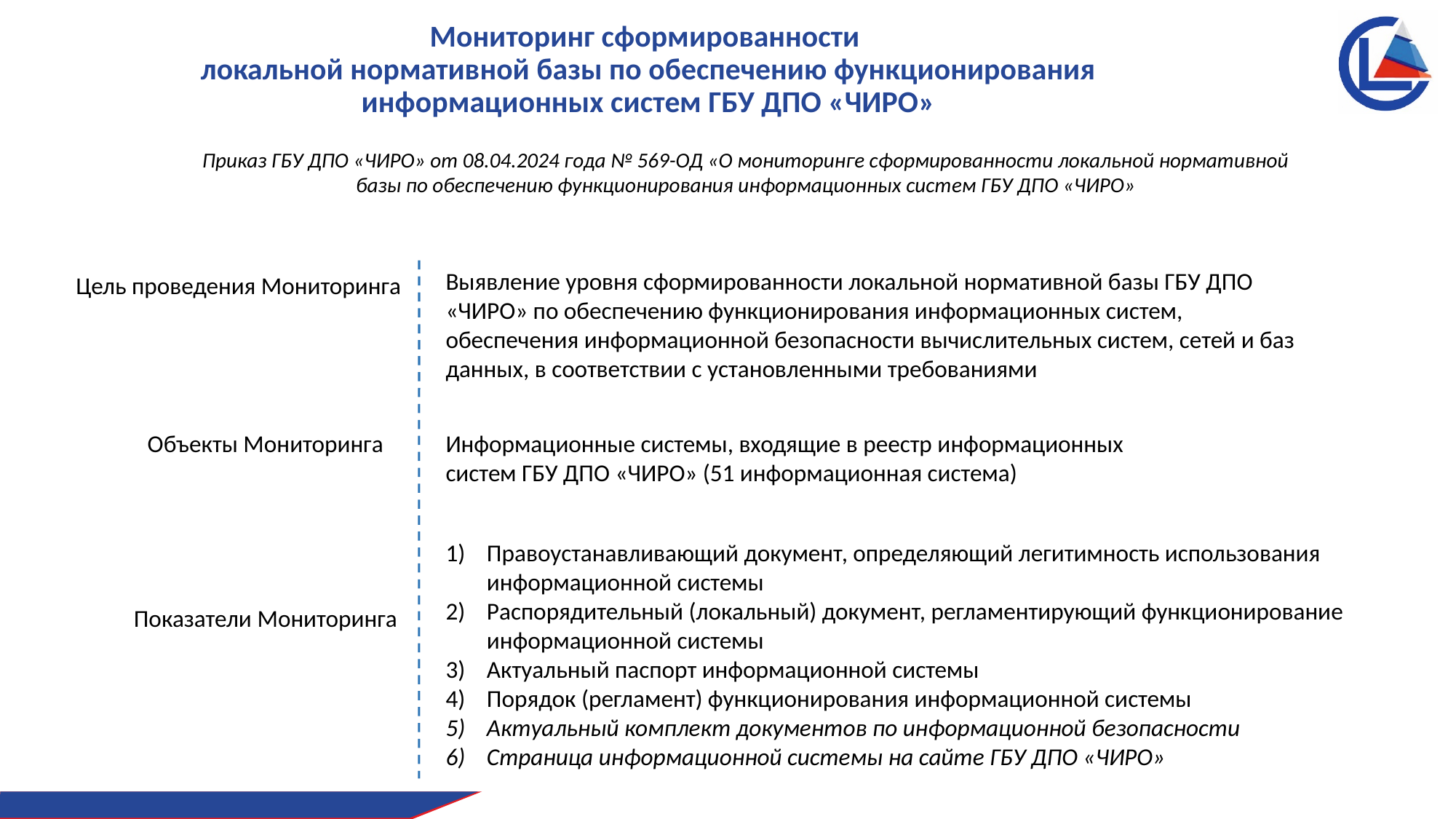

# Мониторинг сформированности локальной нормативной базы по обеспечению функционирования информационных систем ГБУ ДПО «ЧИРО»
Приказ ГБУ ДПО «ЧИРО» от 08.04.2024 года № 569-ОД «О мониторинге сформированности локальной нормативной базы по обеспечению функционирования информационных систем ГБУ ДПО «ЧИРО»
Выявление уровня сформированности локальной нормативной базы ГБУ ДПО «ЧИРО» по обеспечению функционирования информационных систем, обеспечения информационной безопасности вычислительных систем, сетей и баз данных, в соответствии с установленными требованиями
Цель проведения Мониторинга
Объекты Мониторинга
Информационные системы, входящие в реестр информационных систем ГБУ ДПО «ЧИРО» (51 информационная система)
Правоустанавливающий документ, определяющий легитимность использования информационной системы
Распорядительный (локальный) документ, регламентирующий функционирование информационной системы
Актуальный паспорт информационной системы
Порядок (регламент) функционирования информационной системы
Актуальный комплект документов по информационной безопасности
Страница информационной системы на сайте ГБУ ДПО «ЧИРО»
Показатели Мониторинга